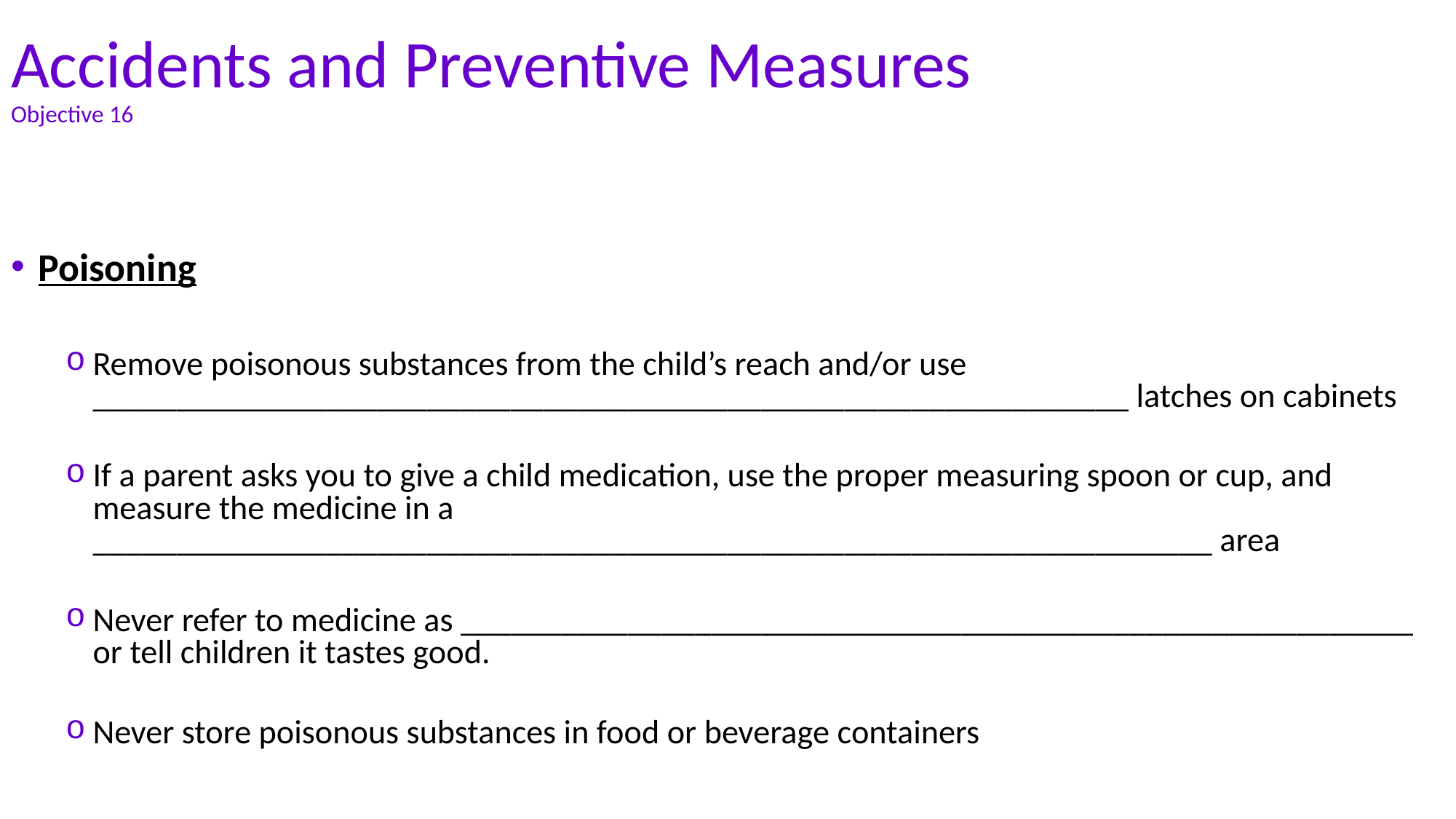

# Accidents and Preventive Measures Objective 16
Poisoning

Remove poisonous substances from the child’s reach and/or use ______________________________________________________________ latches on cabinets

If a parent asks you to give a child medication, use the proper measuring spoon or cup, and measure the medicine in a ___________________________________________________________________ area

Never refer to medicine as _________________________________________________________ or tell children it tastes good.

Never store poisonous substances in food or beverage containers